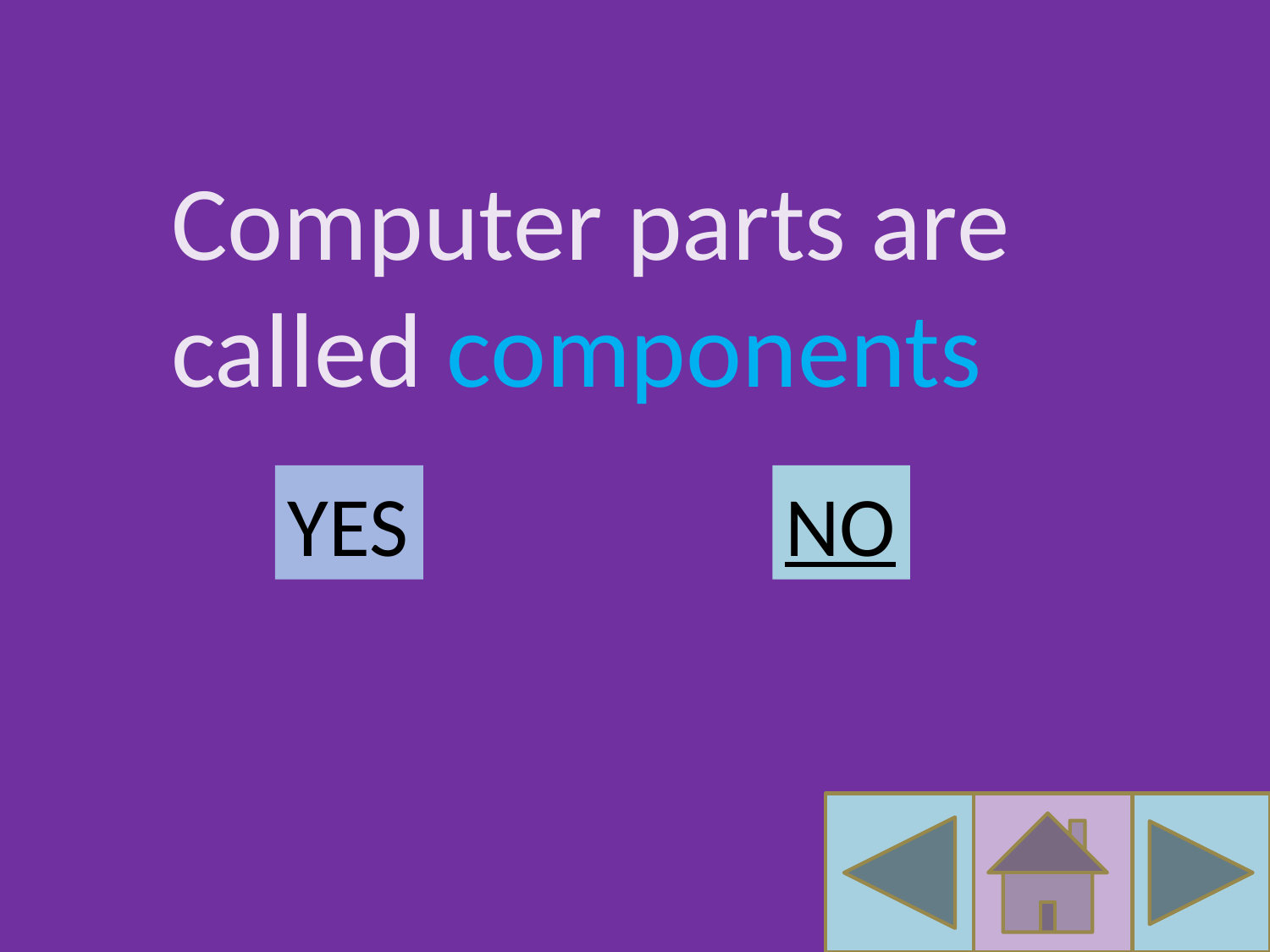

Computer parts are called components
YES
NO